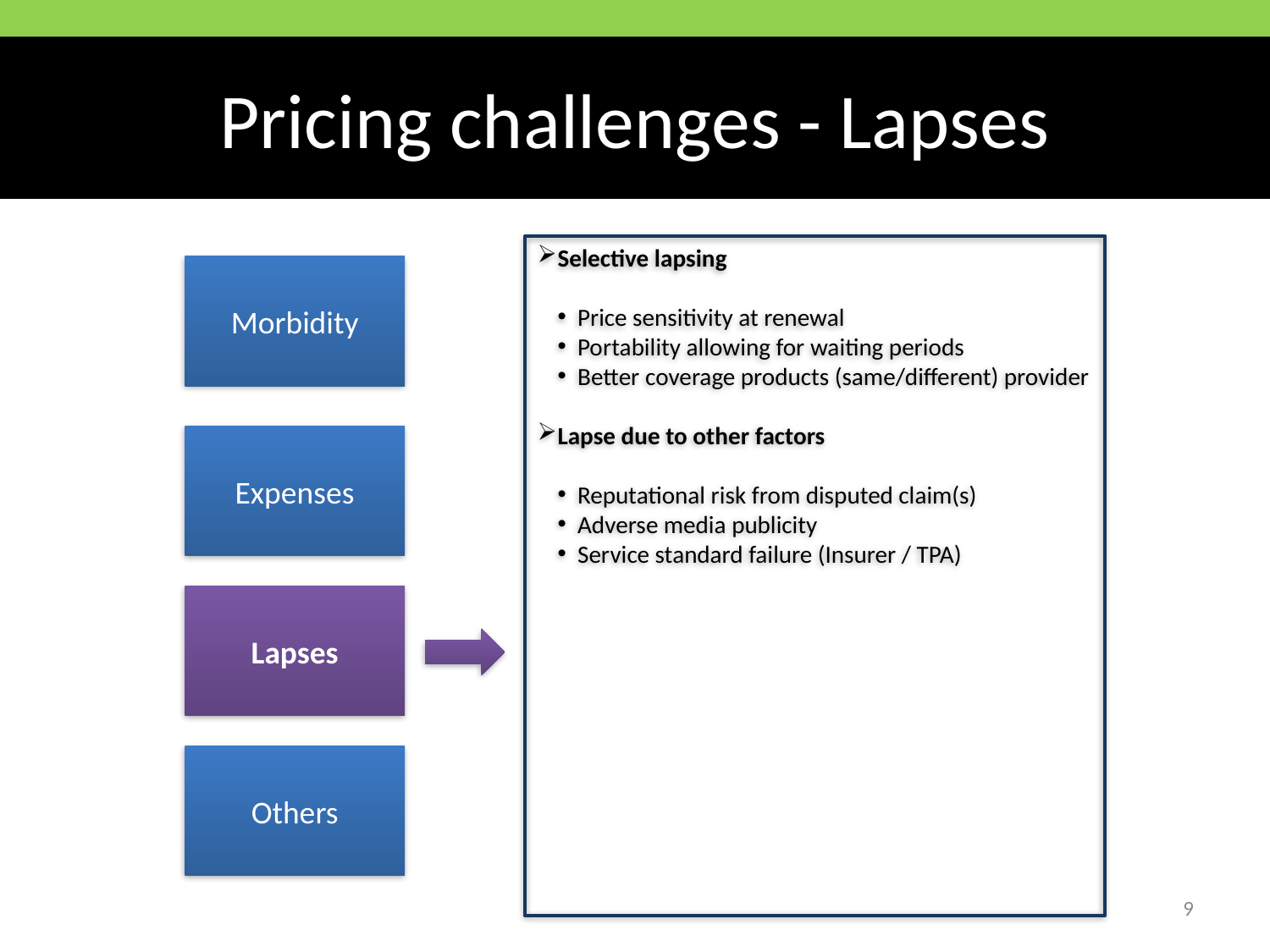

# Pricing challenges - Lapses
Selective lapsing

Price sensitivity at renewal
Portability allowing for waiting periods
Better coverage products (same/different) provider

Lapse due to other factors

Reputational risk from disputed claim(s)
Adverse media publicity
Service standard failure (Insurer / TPA)

Morbidity
Expenses
Lapses

Others
9